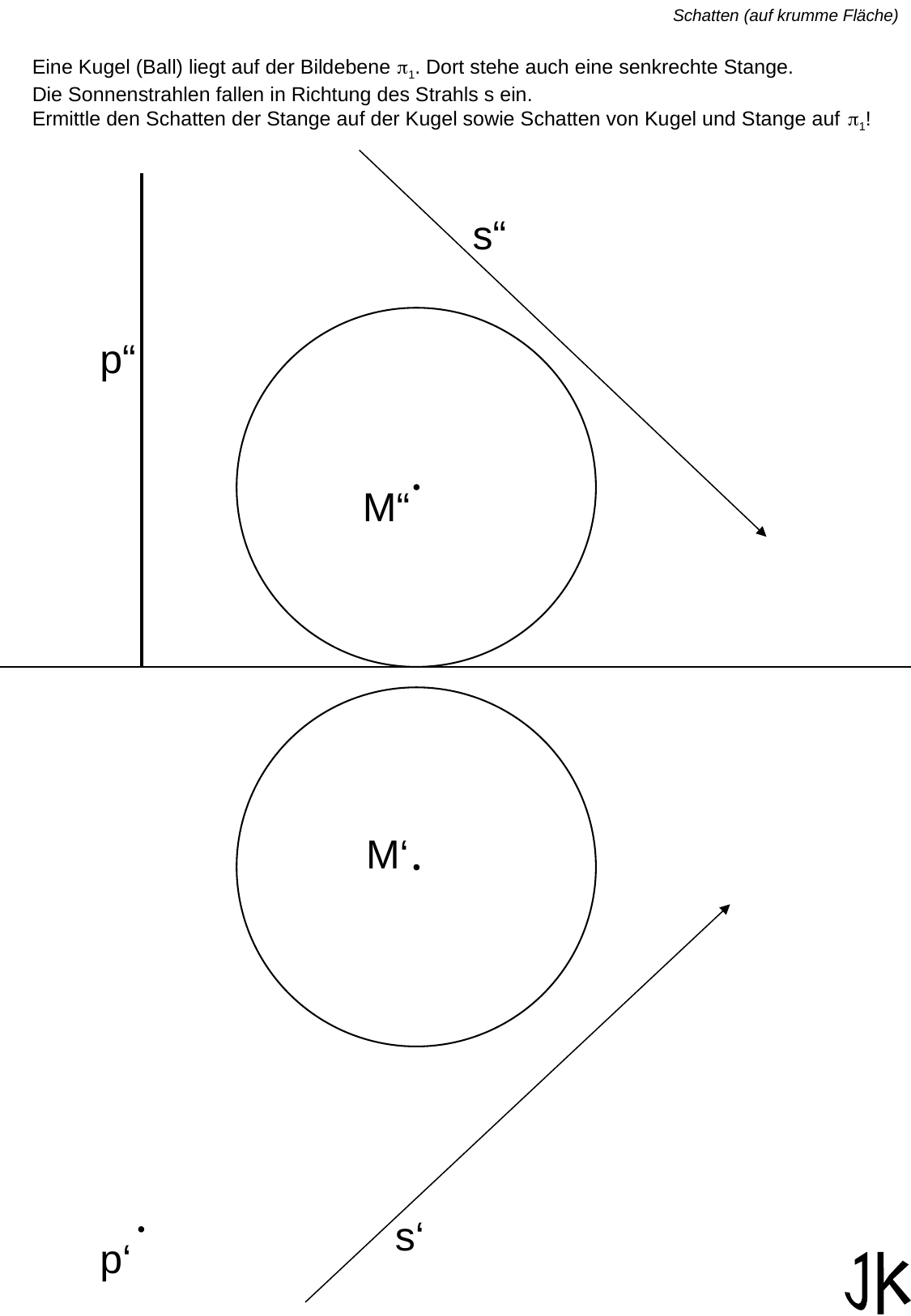

# Schatten (auf krumme Fläche)
Eine Kugel (Ball) liegt auf der Bildebene π1. Dort stehe auch eine senkrechte Stange.
Die Sonnenstrahlen fallen in Richtung des Strahls s ein.
Ermittle den Schatten der Stange auf der Kugel sowie Schatten von Kugel und Stange auf π1!
s“

p“
M“

M‘

s‘
p‘